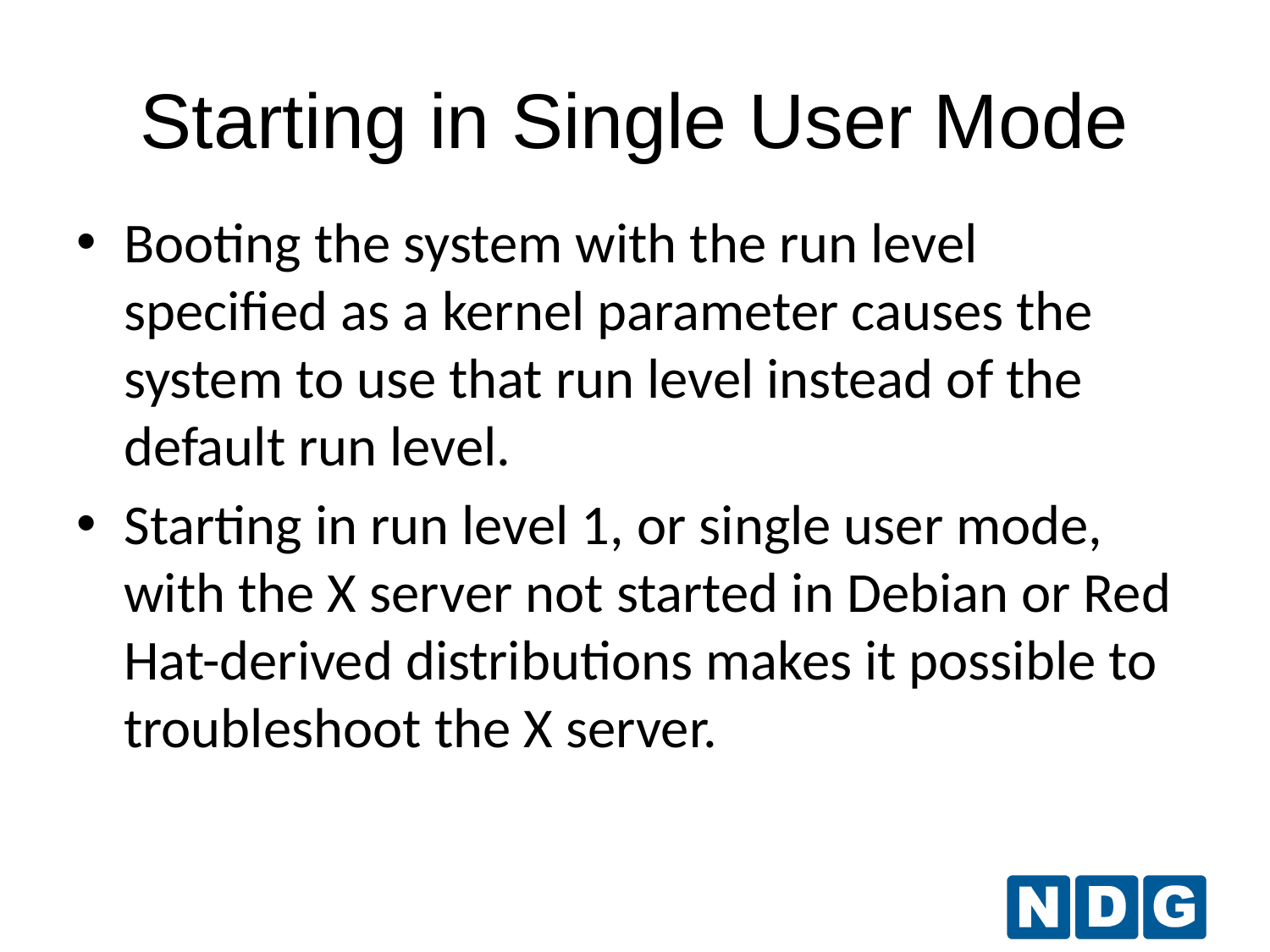

# Starting in Single User Mode
Booting the system with the run level specified as a kernel parameter causes the system to use that run level instead of the default run level.
Starting in run level 1, or single user mode, with the X server not started in Debian or Red Hat-derived distributions makes it possible to troubleshoot the X server.